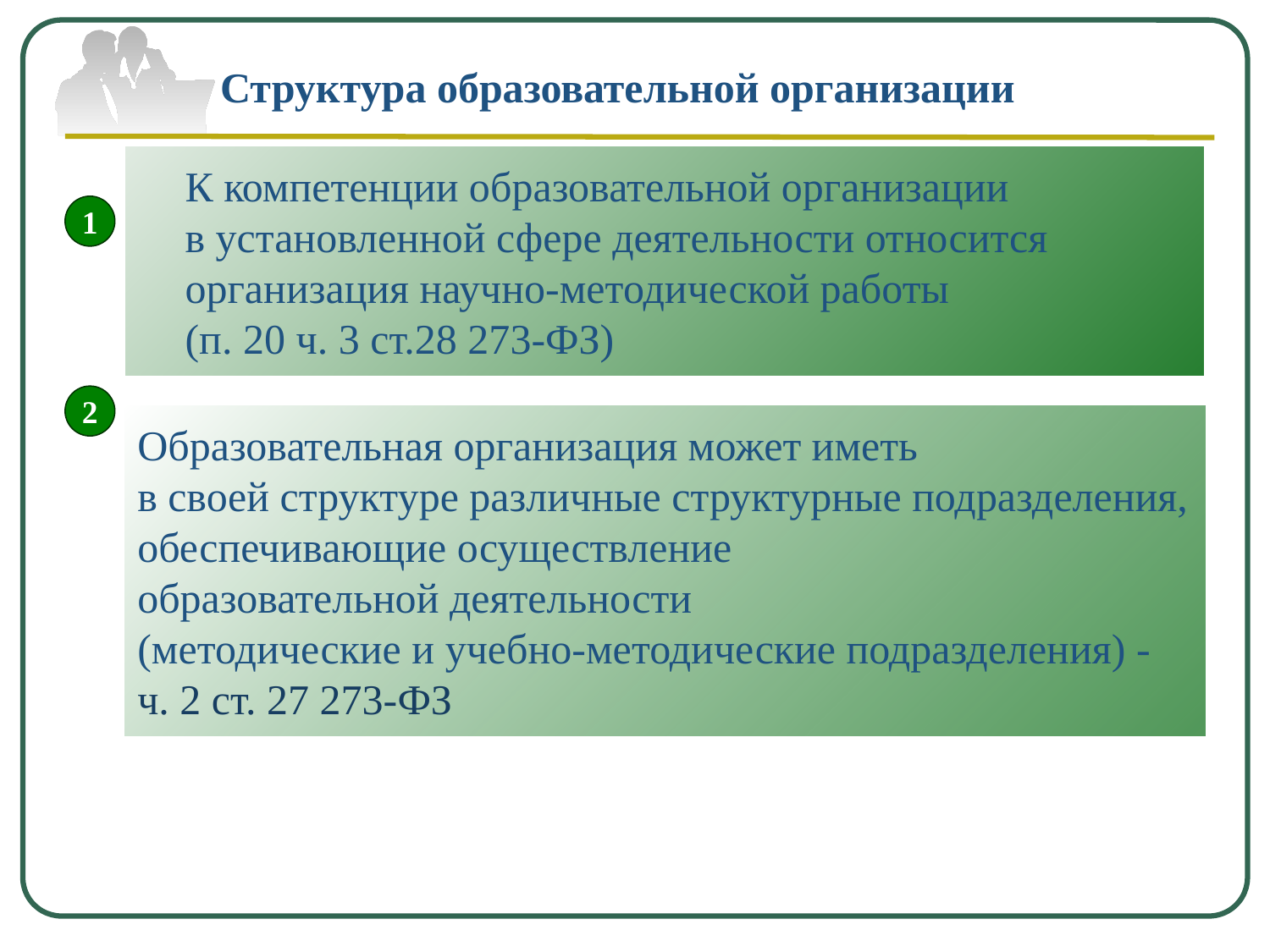

Структура образовательной организации
К компетенции образовательной организации
в установленной сфере деятельности относится
организация научно-методической работы
(п. 20 ч. 3 ст.28 273-ФЗ)
1
2
Образовательная организация может иметь
в своей структуре различные структурные подразделения,
обеспечивающие осуществление
образовательной деятельности
(методические и учебно-методические подразделения) -
ч. 2 ст. 27 273-ФЗ